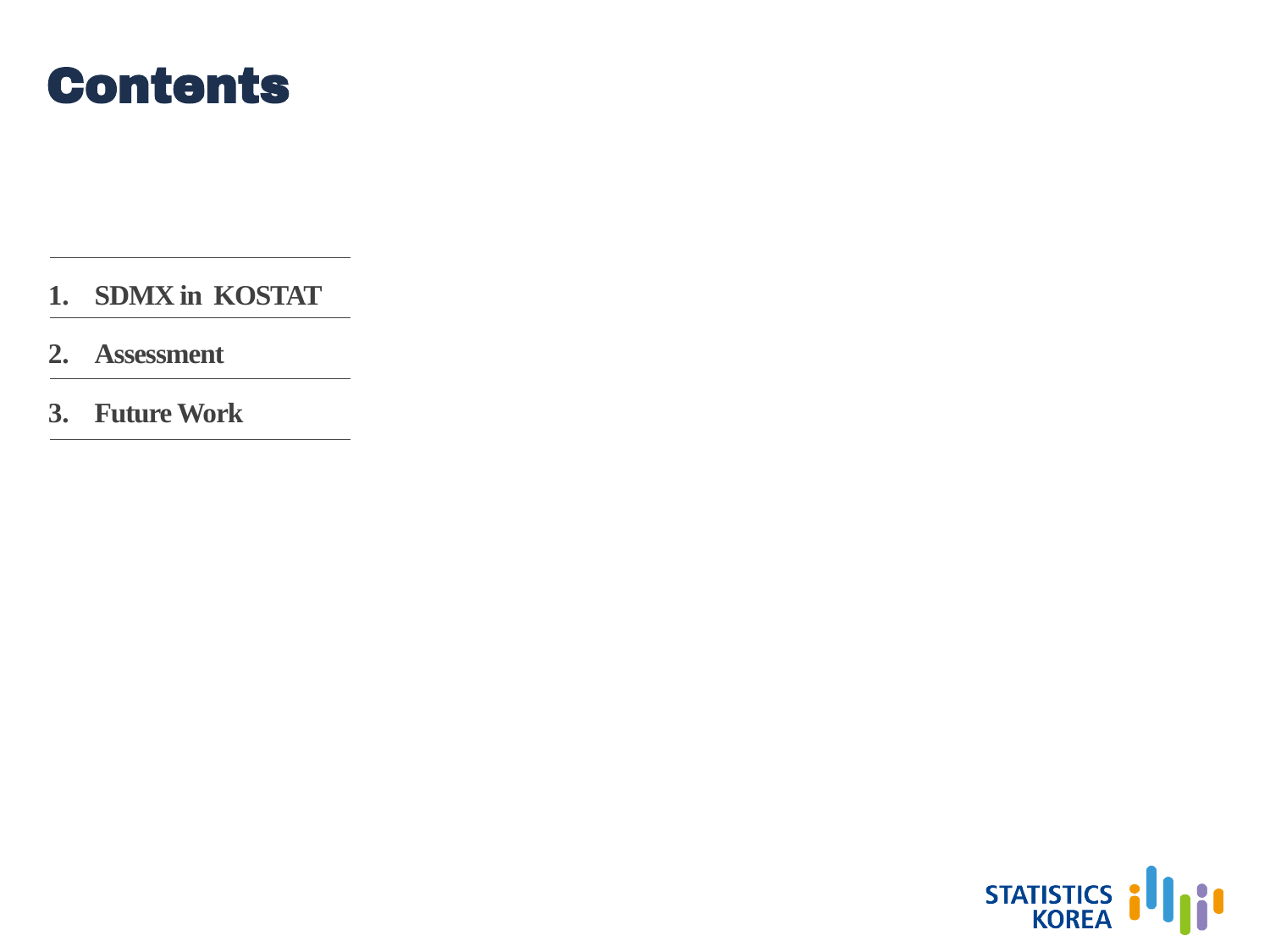

# Contents
SDMX in  KOSTAT
Assessment
Future Work